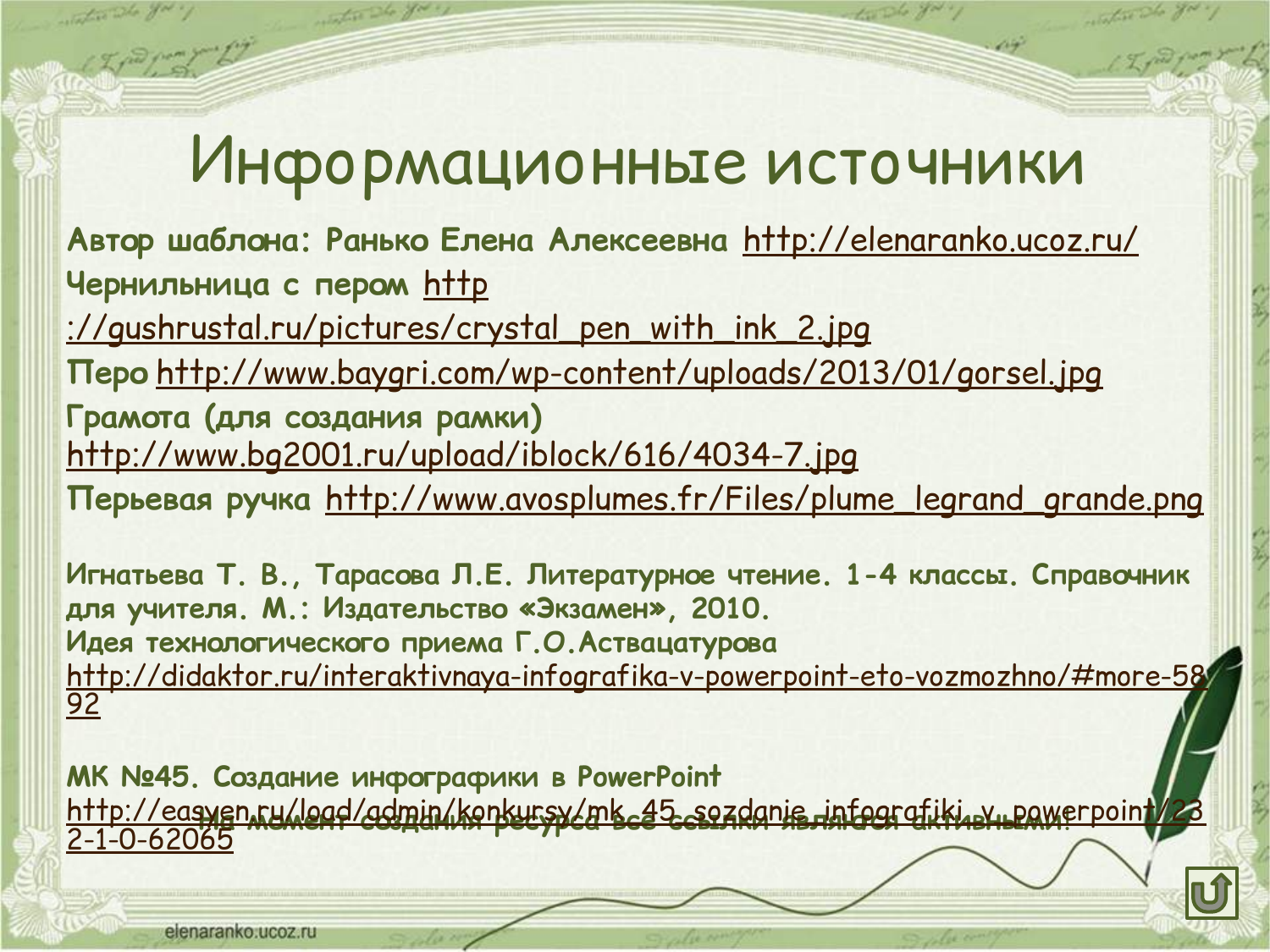

Информационные источники

Автор шаблона: Ранько Елена Алексеевна http://elenaranko.ucoz.ru/
Чернильница с пером http://gushrustal.ru/pictures/crystal_pen_with_ink_2.jpg
Перо http://www.baygri.com/wp-content/uploads/2013/01/gorsel.jpg
Грамота (для создания рамки) http://www.bg2001.ru/upload/iblock/616/4034-7.jpg
Перьевая ручка http://www.avosplumes.fr/Files/plume_legrand_grande.png

Игнатьева Т. В., Тарасова Л.Е. Литературное чтение. 1-4 классы. Справочник для учителя. М.: Издательство «Экзамен», 2010.
Идея технологического приема Г.О.Аствацатурова http://didaktor.ru/interaktivnaya-infografika-v-powerpoint-eto-vozmozhno/#more-5892
МК №45. Создание инфографики в PowerPoint
http://easyen.ru/load/admin/konkursy/mk_45_sozdanie_infografiki_v_powerpoint/232-1-0-62065

На момент создания ресурса все ссылки являются активными!